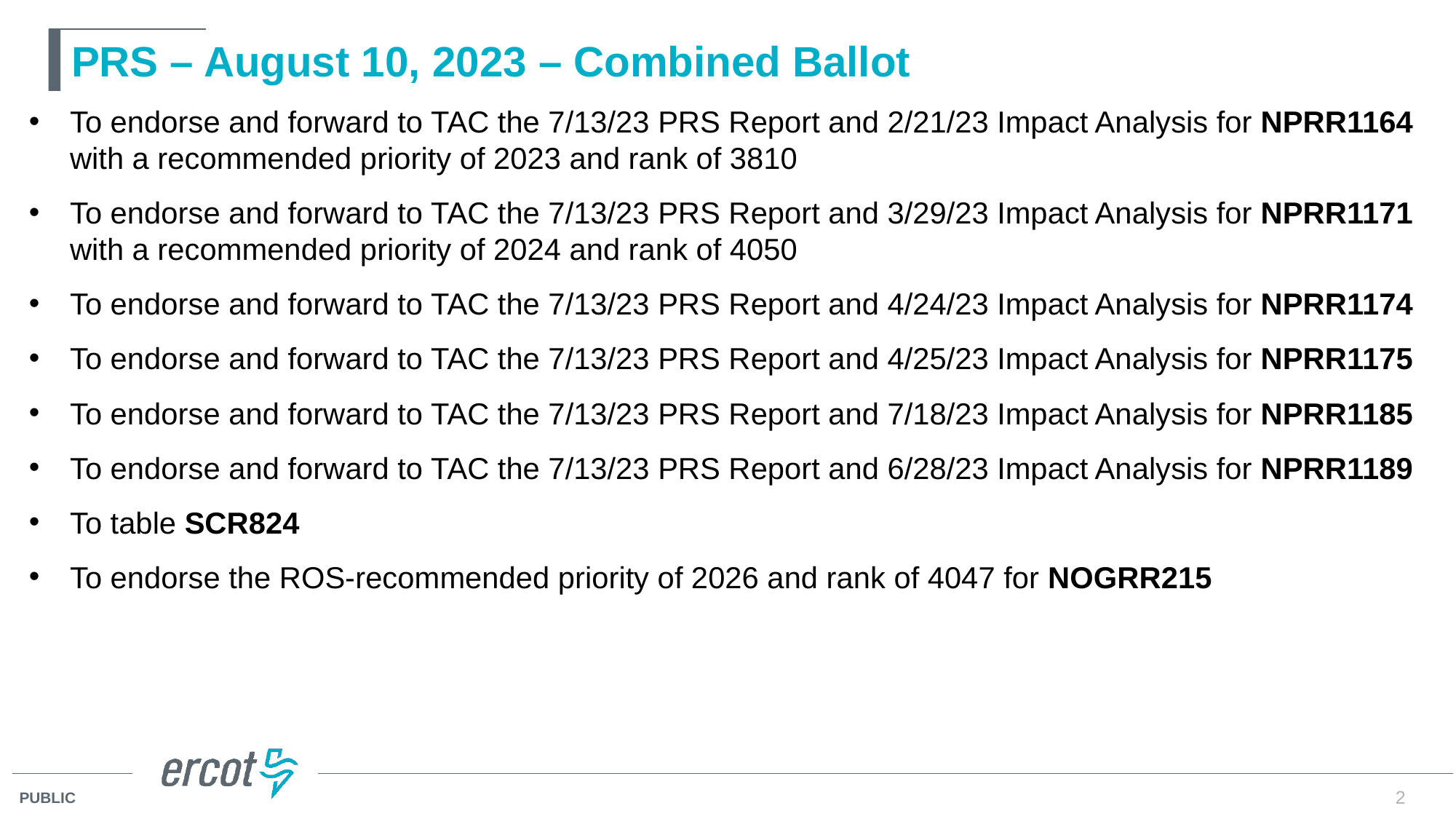

# PRS – August 10, 2023 – Combined Ballot
To endorse and forward to TAC the 7/13/23 PRS Report and 2/21/23 Impact Analysis for NPRR1164 with a recommended priority of 2023 and rank of 3810
To endorse and forward to TAC the 7/13/23 PRS Report and 3/29/23 Impact Analysis for NPRR1171 with a recommended priority of 2024 and rank of 4050
To endorse and forward to TAC the 7/13/23 PRS Report and 4/24/23 Impact Analysis for NPRR1174
To endorse and forward to TAC the 7/13/23 PRS Report and 4/25/23 Impact Analysis for NPRR1175
To endorse and forward to TAC the 7/13/23 PRS Report and 7/18/23 Impact Analysis for NPRR1185
To endorse and forward to TAC the 7/13/23 PRS Report and 6/28/23 Impact Analysis for NPRR1189
To table SCR824
To endorse the ROS-recommended priority of 2026 and rank of 4047 for NOGRR215
2